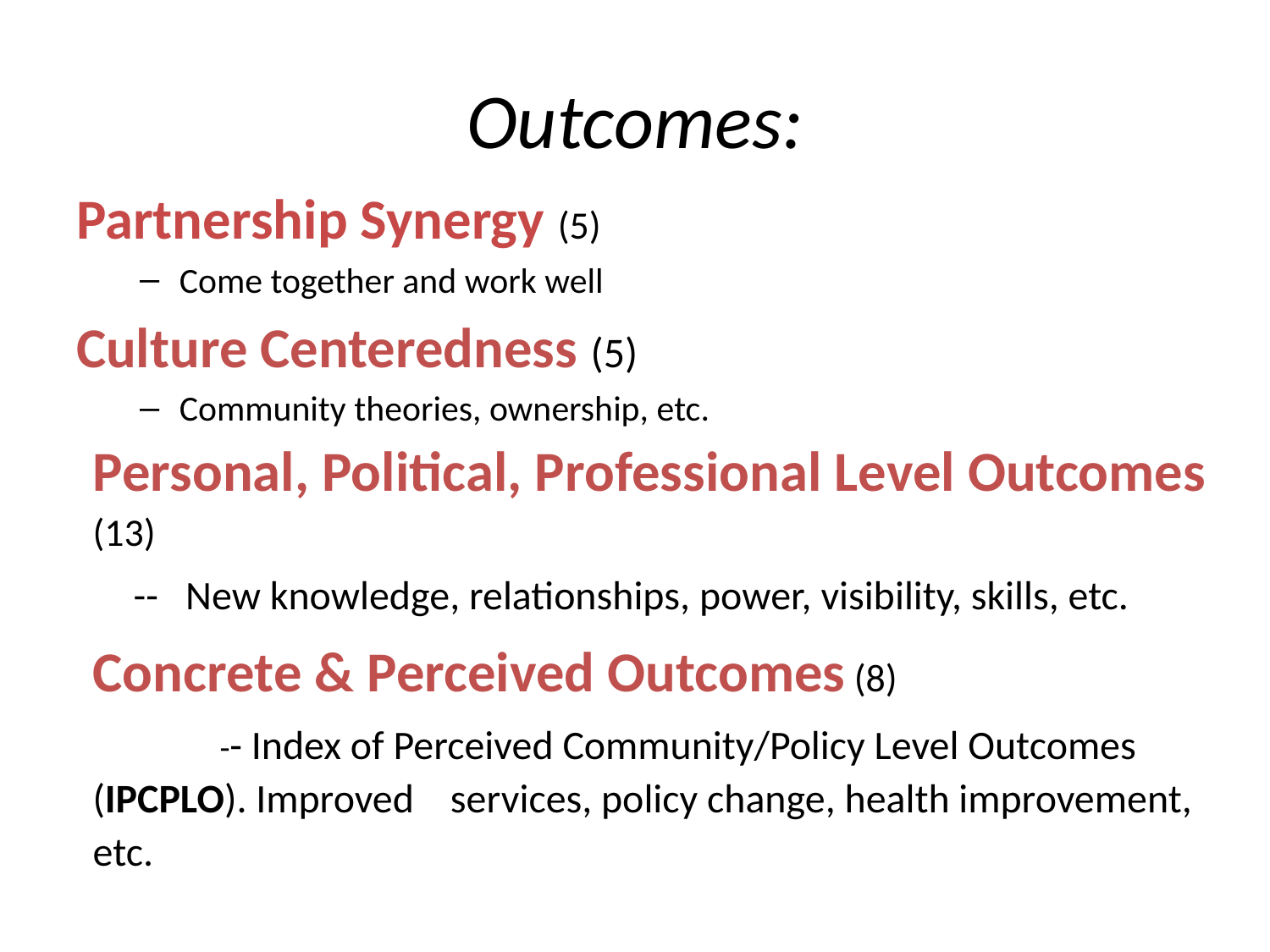

# Outcomes:
Partnership Synergy (5)
Come together and work well
Culture Centeredness (5)
Community theories, ownership, etc.
Personal, Political, Professional Level Outcomes (13)
--   New knowledge, relationships, power, visibility, skills, etc.
Concrete & Perceived Outcomes (8)
	-- Index of Perceived Community/Policy Level Outcomes (IPCPLO). Improved    services, policy change, health improvement, etc.